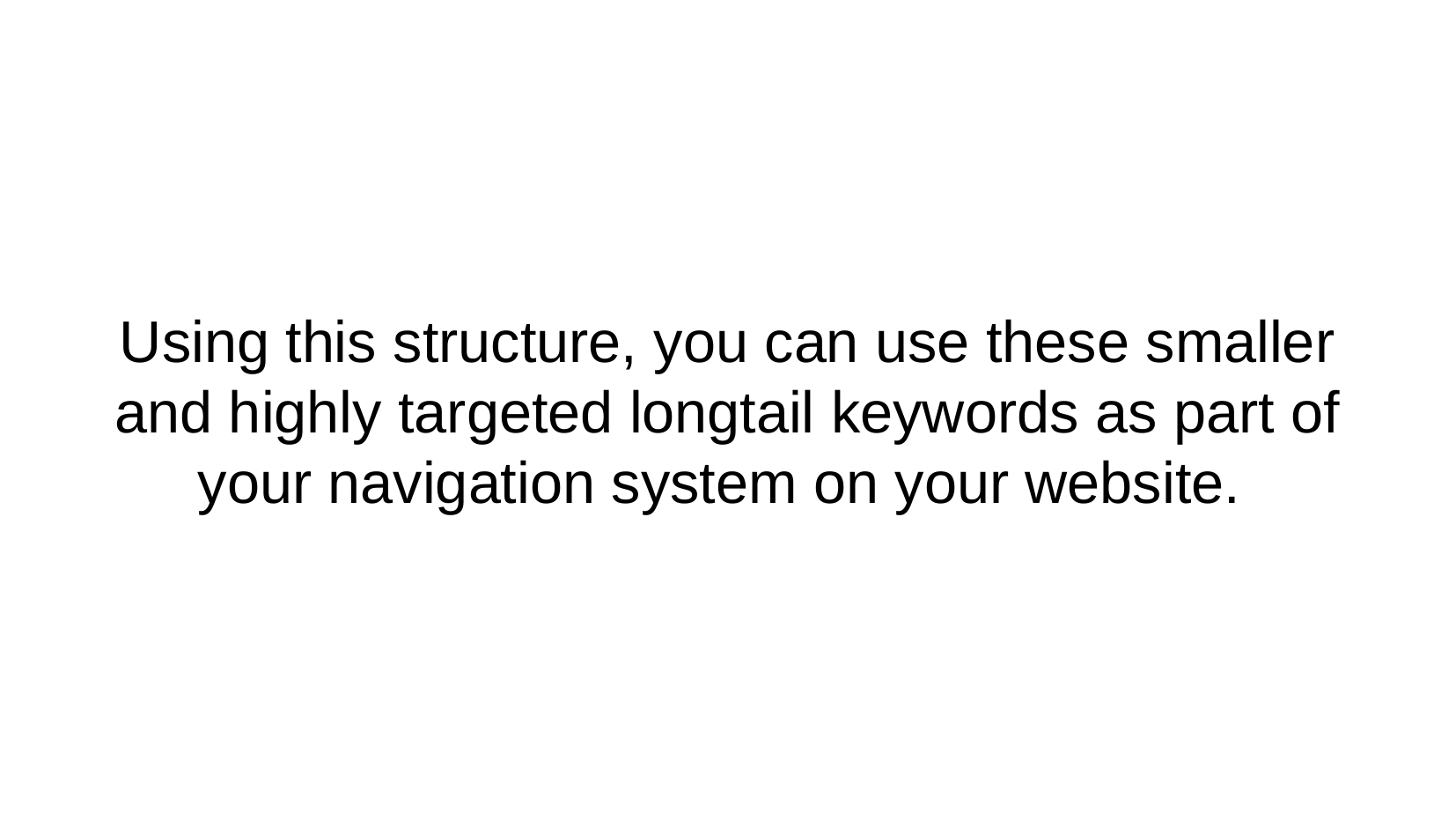

Using this structure, you can use these smaller and highly targeted longtail keywords as part of your navigation system on your website.